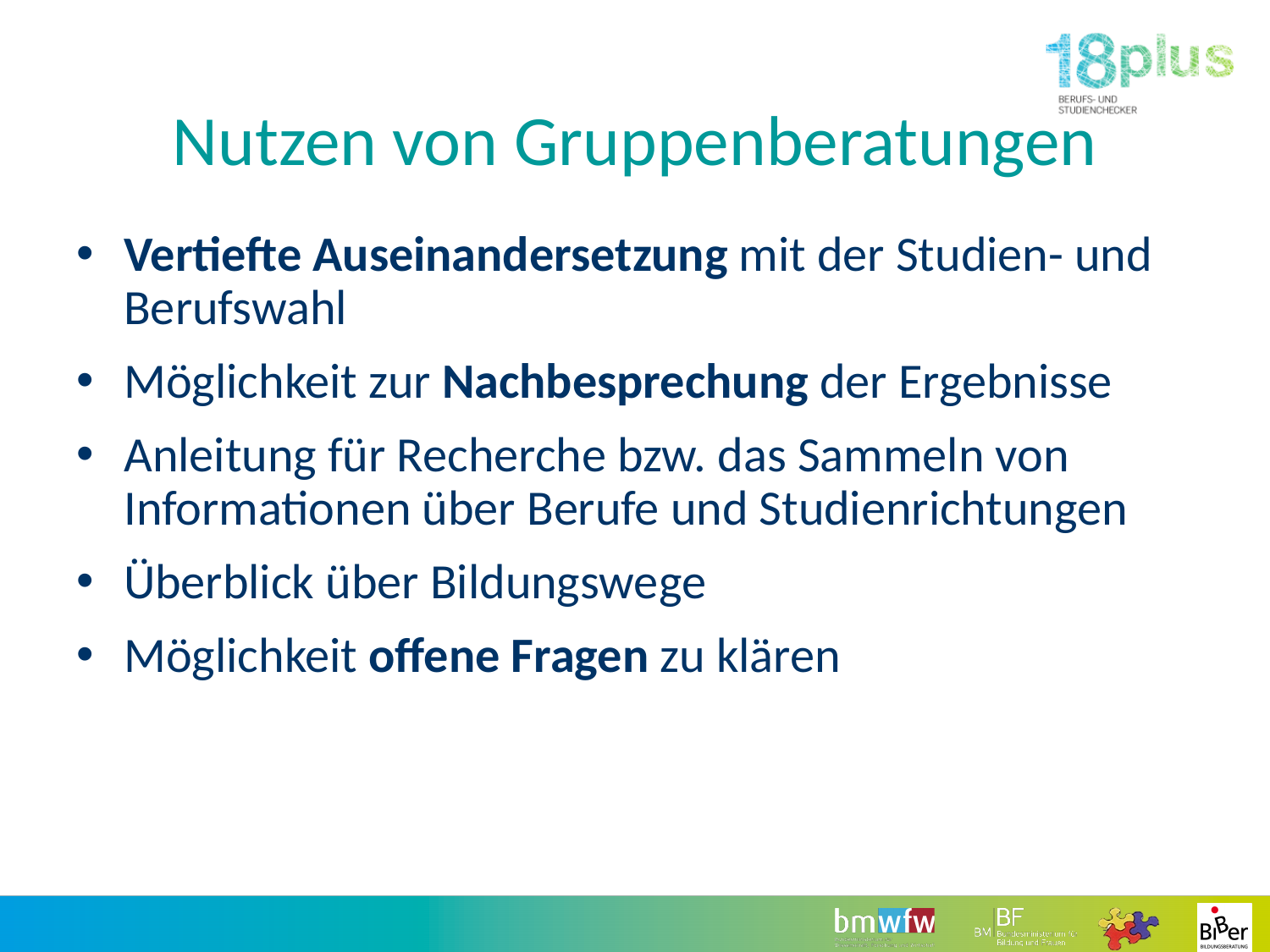

# Nutzen von Gruppenberatungen
Vertiefte Auseinandersetzung mit der Studien- und Berufswahl
Möglichkeit zur Nachbesprechung der Ergebnisse
Anleitung für Recherche bzw. das Sammeln von Informationen über Berufe und Studienrichtungen
Überblick über Bildungswege
Möglichkeit offene Fragen zu klären